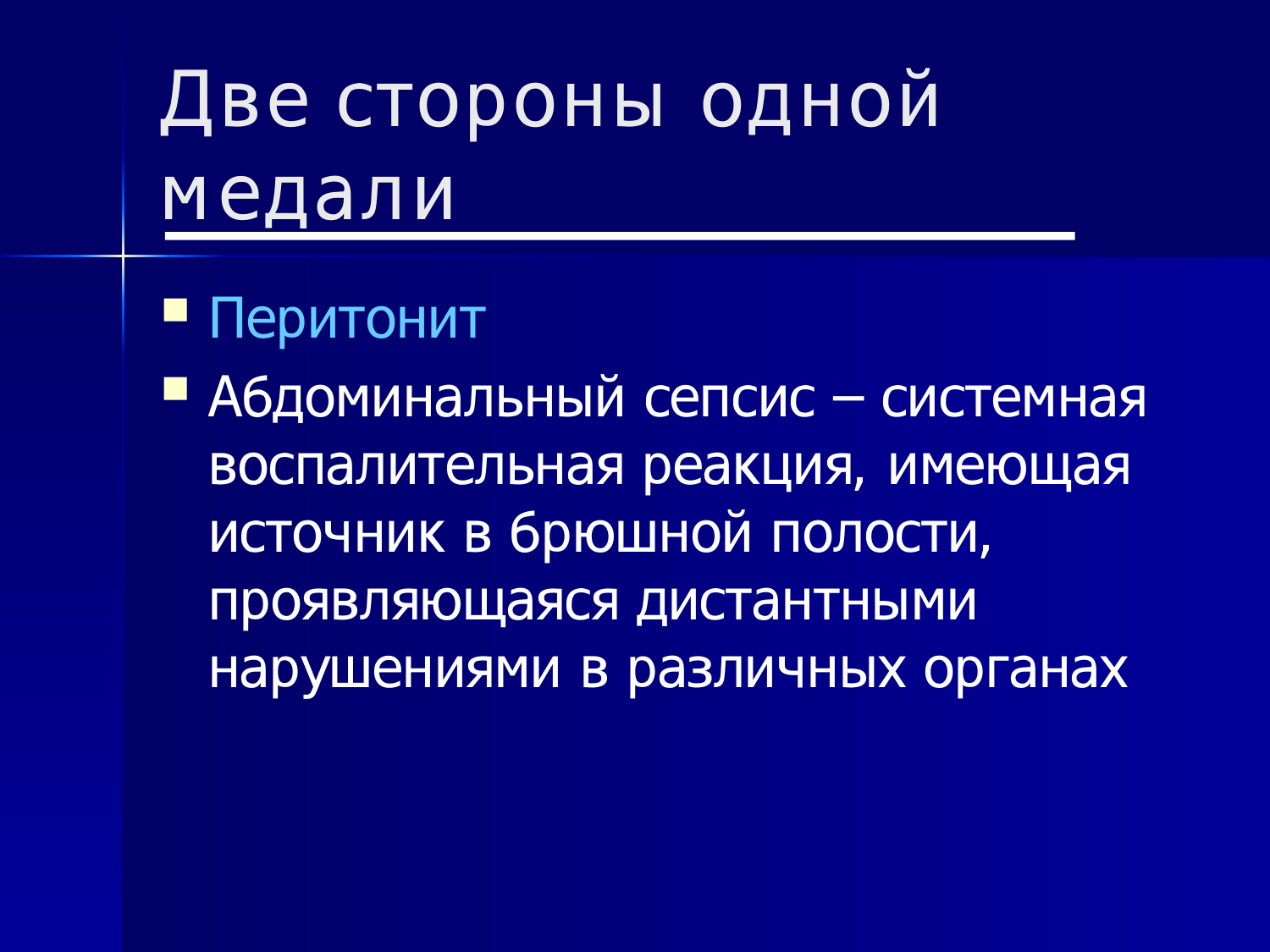

# Две стороны одной медали

Перитонит
Абдоминальный сепсис – системная воспалительная реакция, имеющая источник в брюшной полости, проявляющаяся дистантными нарушениями в различных органах